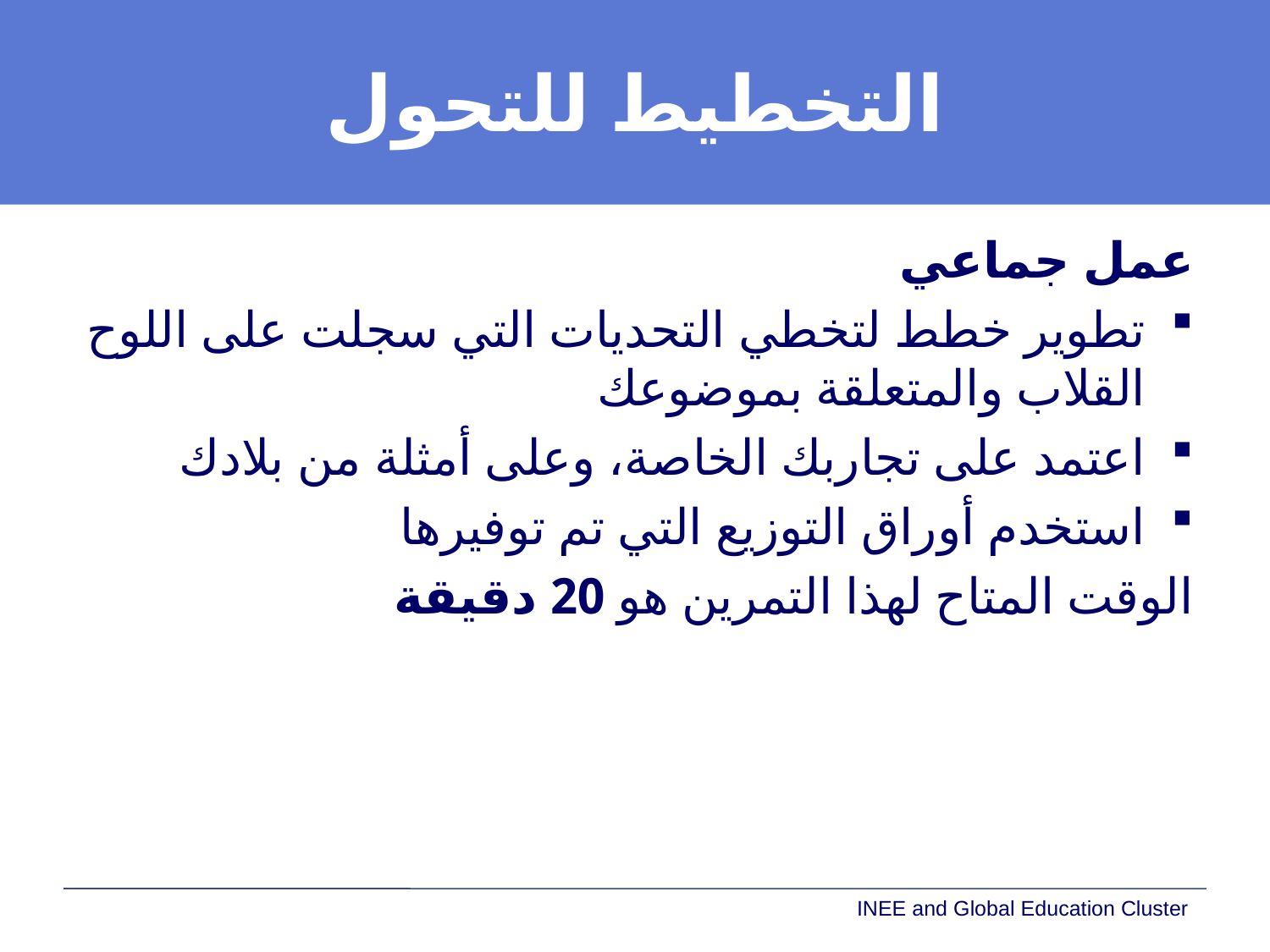

# التخطيط للتحول
عمل جماعي
تطوير خطط لتخطي التحديات التي سجلت على اللوح القلاب والمتعلقة بموضوعك
اعتمد على تجاربك الخاصة، وعلى أمثلة من بلادك
استخدم أوراق التوزيع التي تم توفيرها
الوقت المتاح لهذا التمرين هو 20 دقيقة
INEE and Global Education Cluster